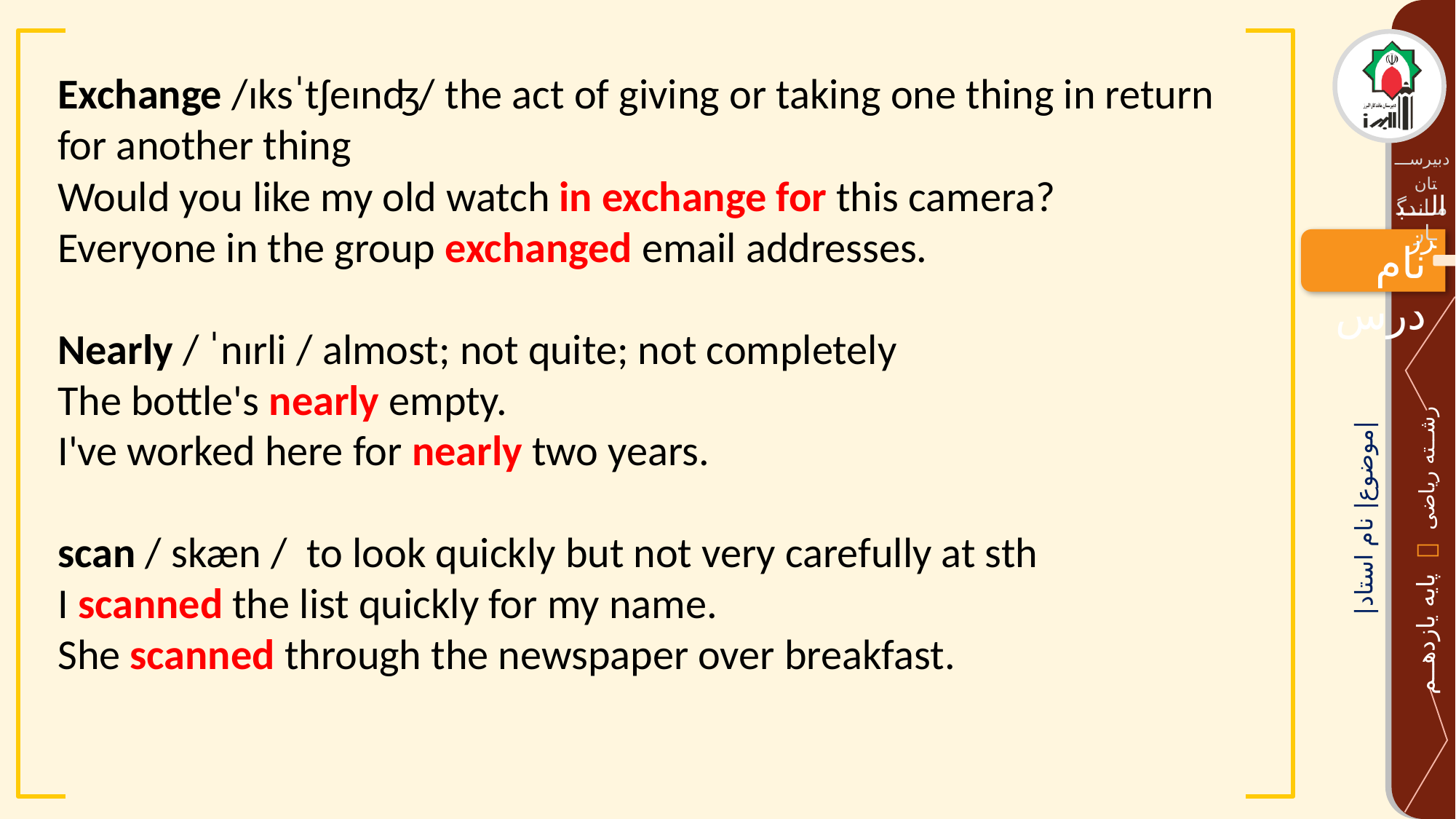

Exchange /ɪksˈtʃeɪnʤ/ the act of giving or taking one thing in return for another thing
Would you like my old watch in exchange for this camera?
Everyone in the group exchanged email addresses.

Nearly / ˈnɪrli / almost; not quite; not completely
The bottle's nearly empty.
I've worked here for nearly two years.

scan / skæn /  to look quickly but not very carefully at sth
I scanned the list quickly for my name.
She scanned through the newspaper over breakfast.